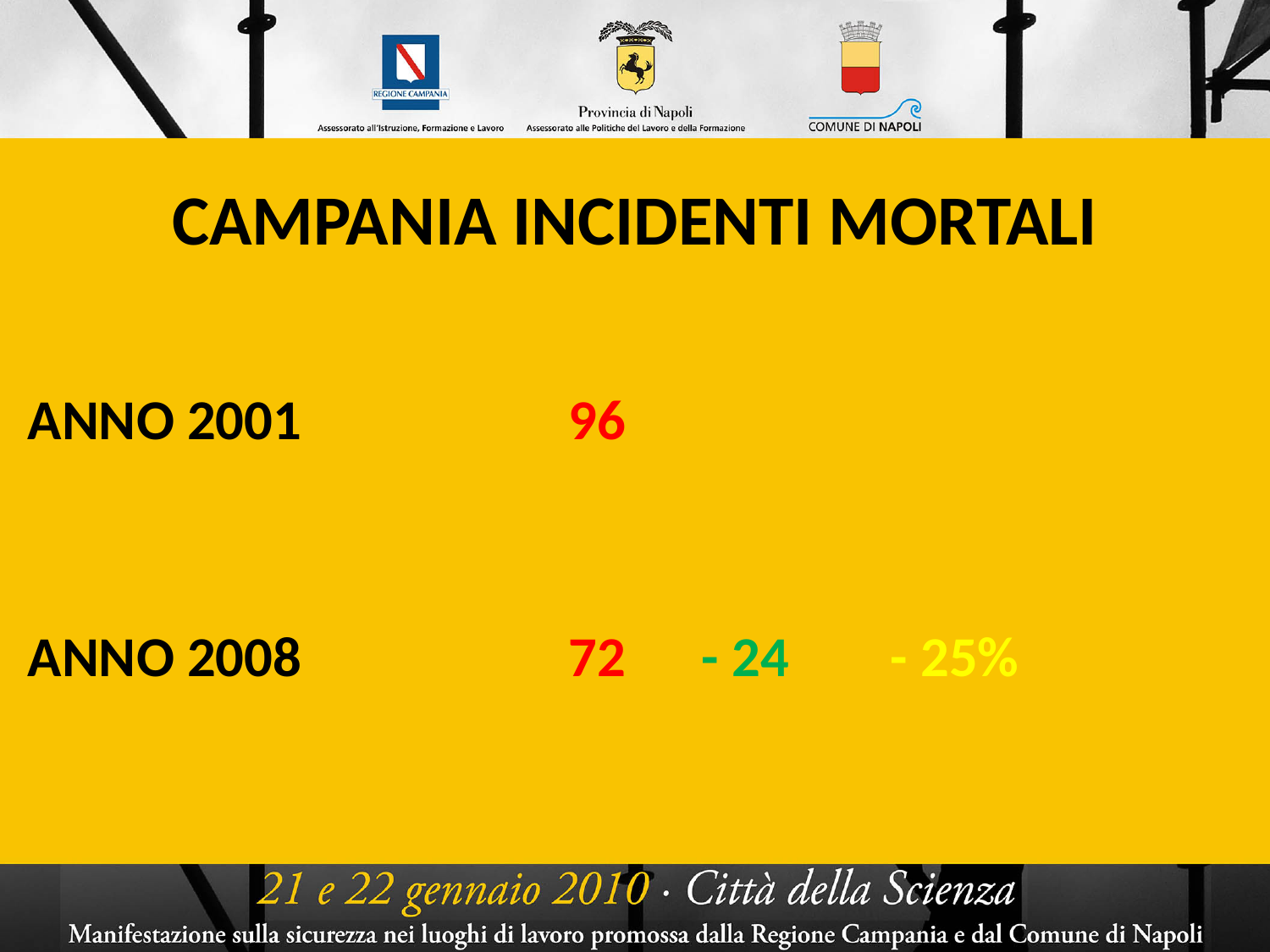

# CAMPANIA INCIDENTI MORTALI
ANNO 2001                     96

ANNO 2008                     72      - 24        - 25%